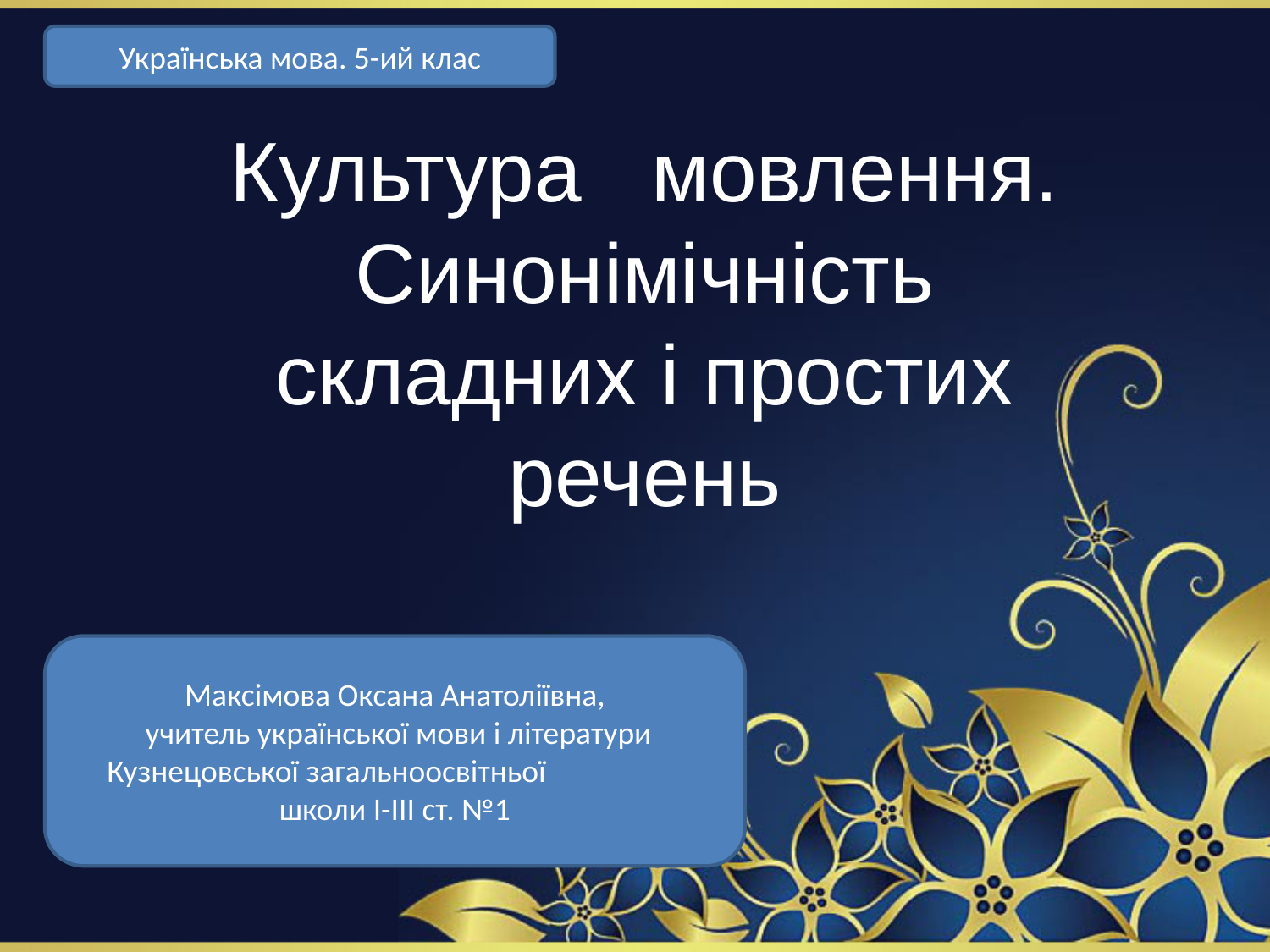

Українська мова. 5-ий клас
# Культура   мовлення. Синонімічність складних і простих  речень
Максімова Оксана Анатоліївна,
 учитель української мови і літератури Кузнецовської загальноосвітньої                    школи І-ІІІ ст. №1